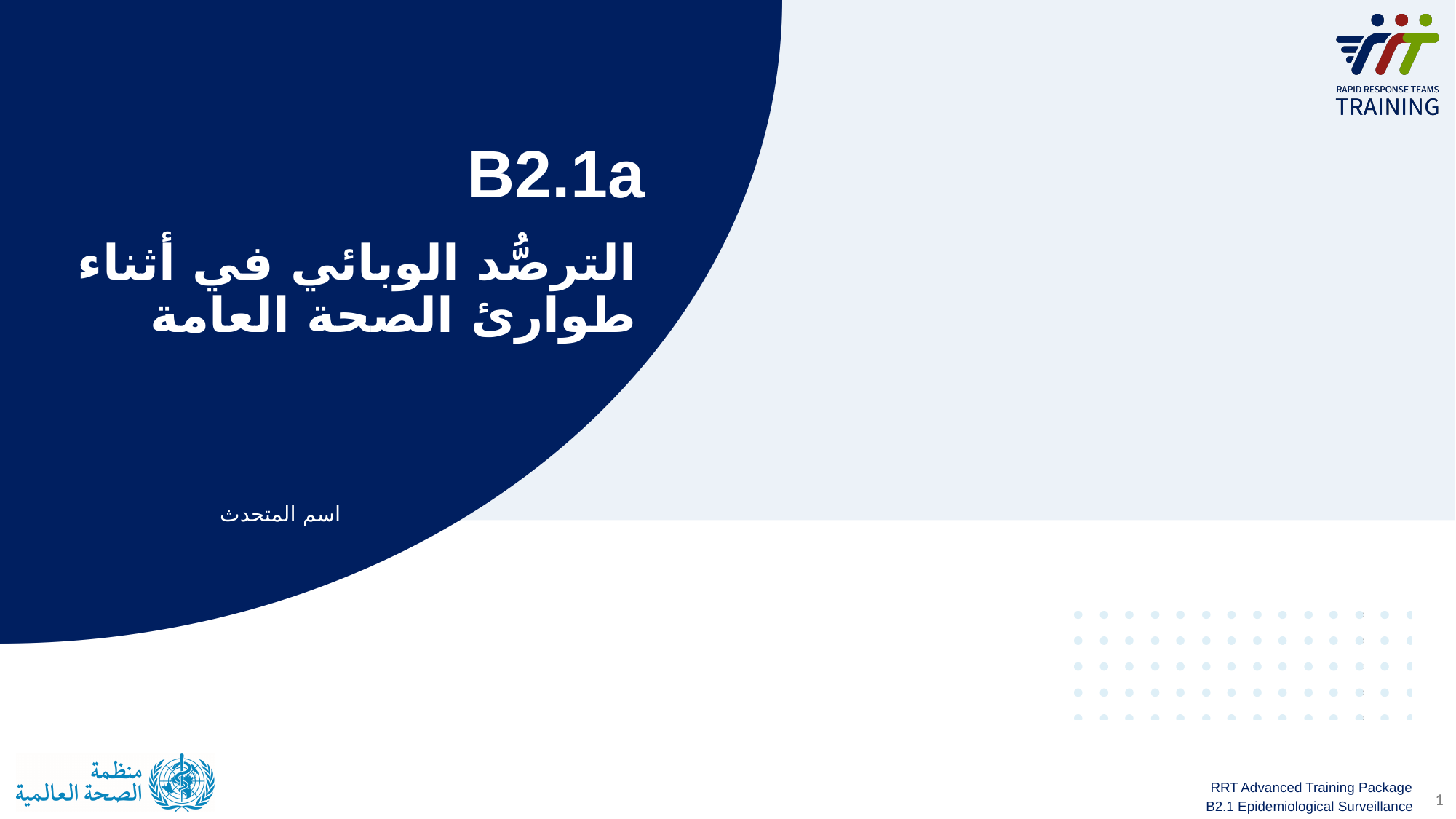

B2.1a
# الترصُّد الوبائي في أثناء طوارئ الصحة العامة
اسم المتحدث